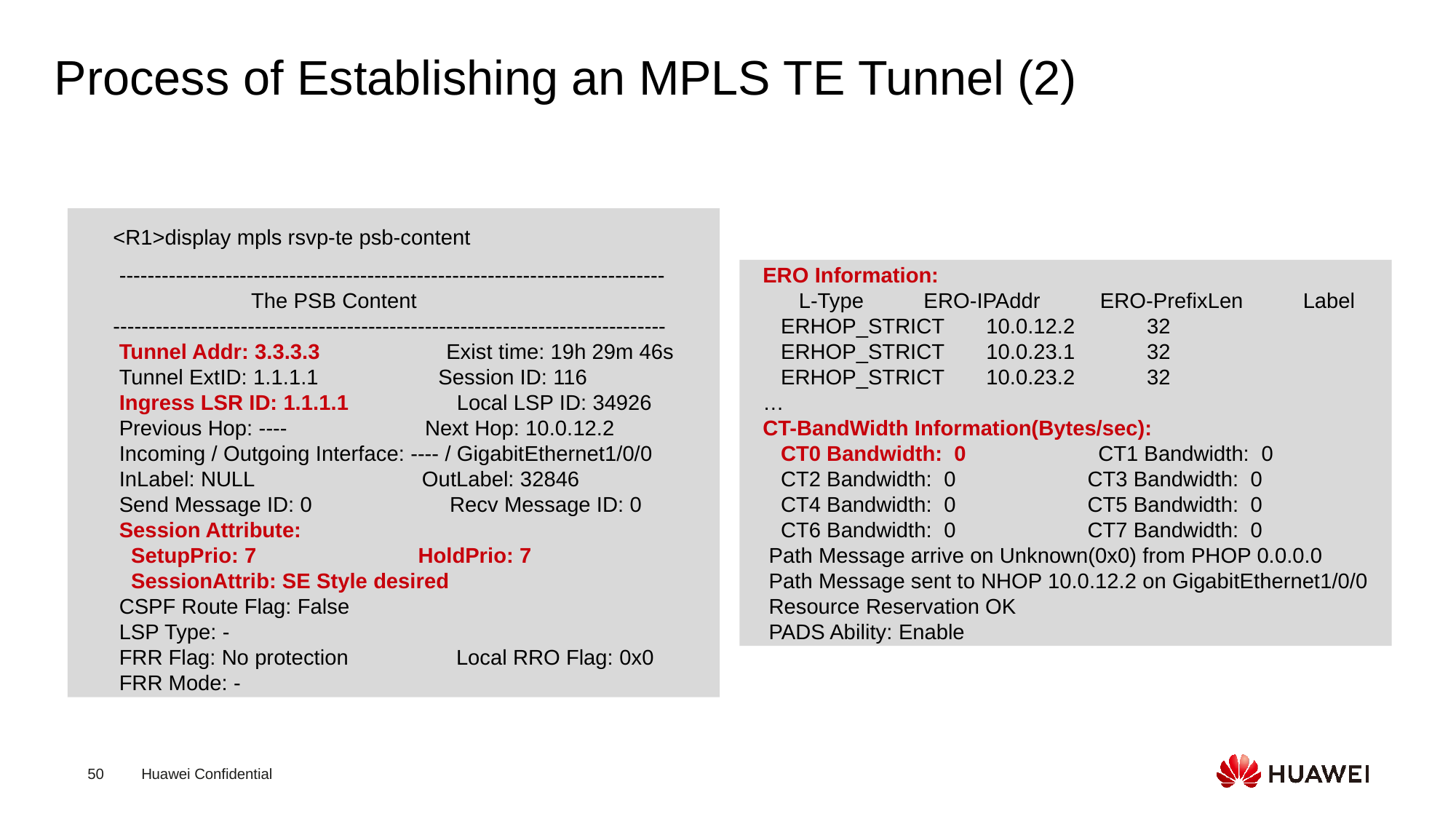

# Process of Establishing an MPLS TE Tunnel (2)
<R1>display mpls rsvp-te psb-content
 -----------------------------------------------------------------------------
                       The PSB Content
------------------------------------------------------------------------------
 Tunnel Addr: 3.3.3.3                     Exist time: 19h 29m 46s
 Tunnel ExtID: 1.1.1.1                    Session ID: 116
 Ingress LSR ID: 1.1.1.1                  Local LSP ID: 34926
 Previous Hop: ----                       Next Hop: 10.0.12.2
 Incoming / Outgoing Interface: ---- / GigabitEthernet1/0/0
 InLabel: NULL                            OutLabel: 32846
 Send Message ID: 0                       Recv Message ID: 0
 Session Attribute:
   SetupPrio: 7                           HoldPrio: 7
   SessionAttrib: SE Style desired
 CSPF Route Flag: False
 LSP Type: -
 FRR Flag: No protection                  Local RRO Flag: 0x0
 FRR Mode: -
ERO Information:
      L-Type          ERO-IPAddr          ERO-PrefixLen          Label
   ERHOP_STRICT       10.0.12.2            32
   ERHOP_STRICT       10.0.23.1            32
   ERHOP_STRICT       10.0.23.2            32
…
CT-BandWidth Information(Bytes/sec):
   CT0 Bandwidth:  0                      CT1 Bandwidth:  0
   CT2 Bandwidth:  0                      CT3 Bandwidth:  0
   CT4 Bandwidth:  0                      CT5 Bandwidth:  0
   CT6 Bandwidth:  0                      CT7 Bandwidth:  0
 Path Message arrive on Unknown(0x0) from PHOP 0.0.0.0
 Path Message sent to NHOP 10.0.12.2 on GigabitEthernet1/0/0
 Resource Reservation OK
 PADS Ability: Enable